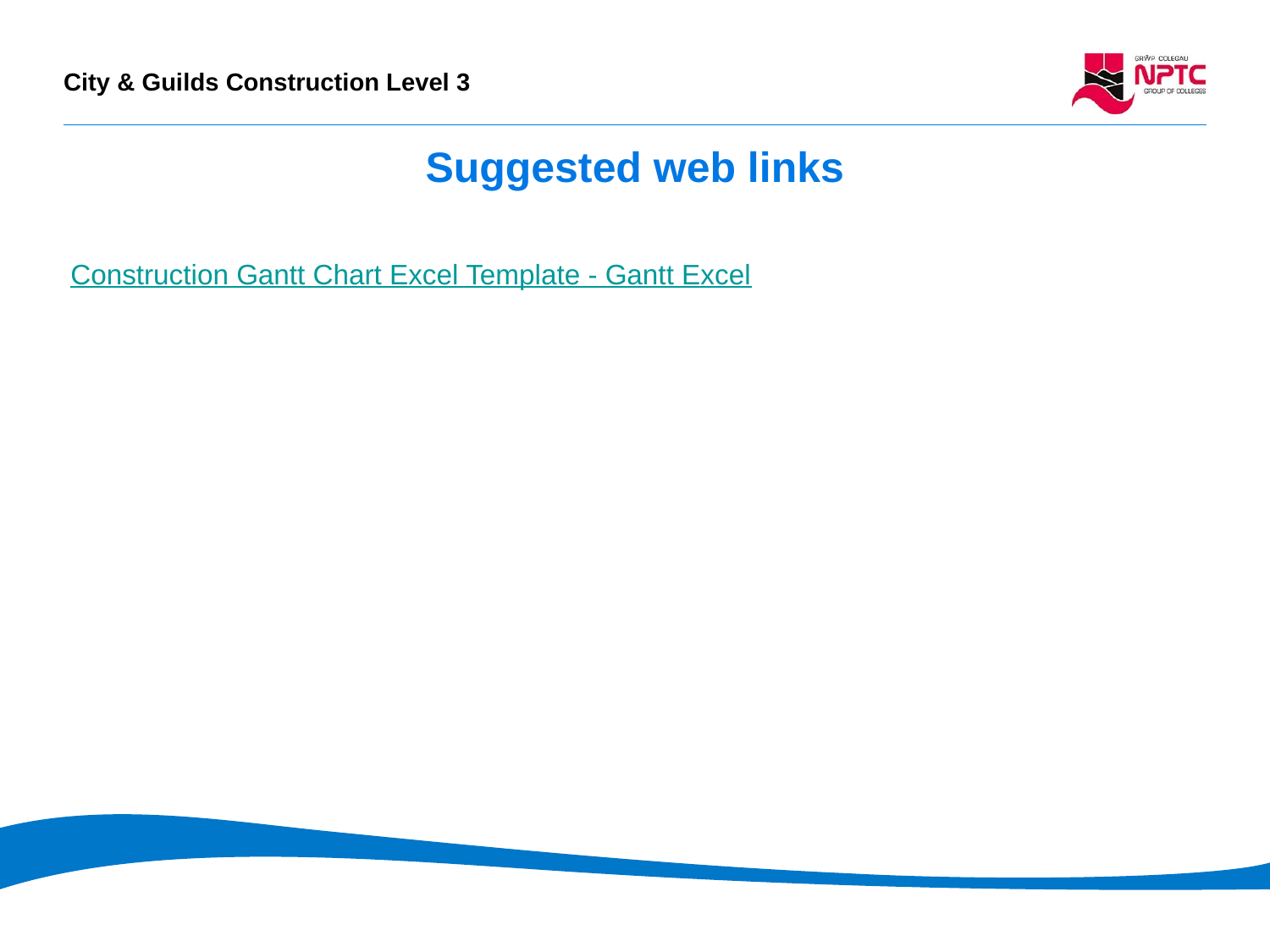

# Suggested web links

 Construction Gantt Chart Excel Template - Gantt Excel